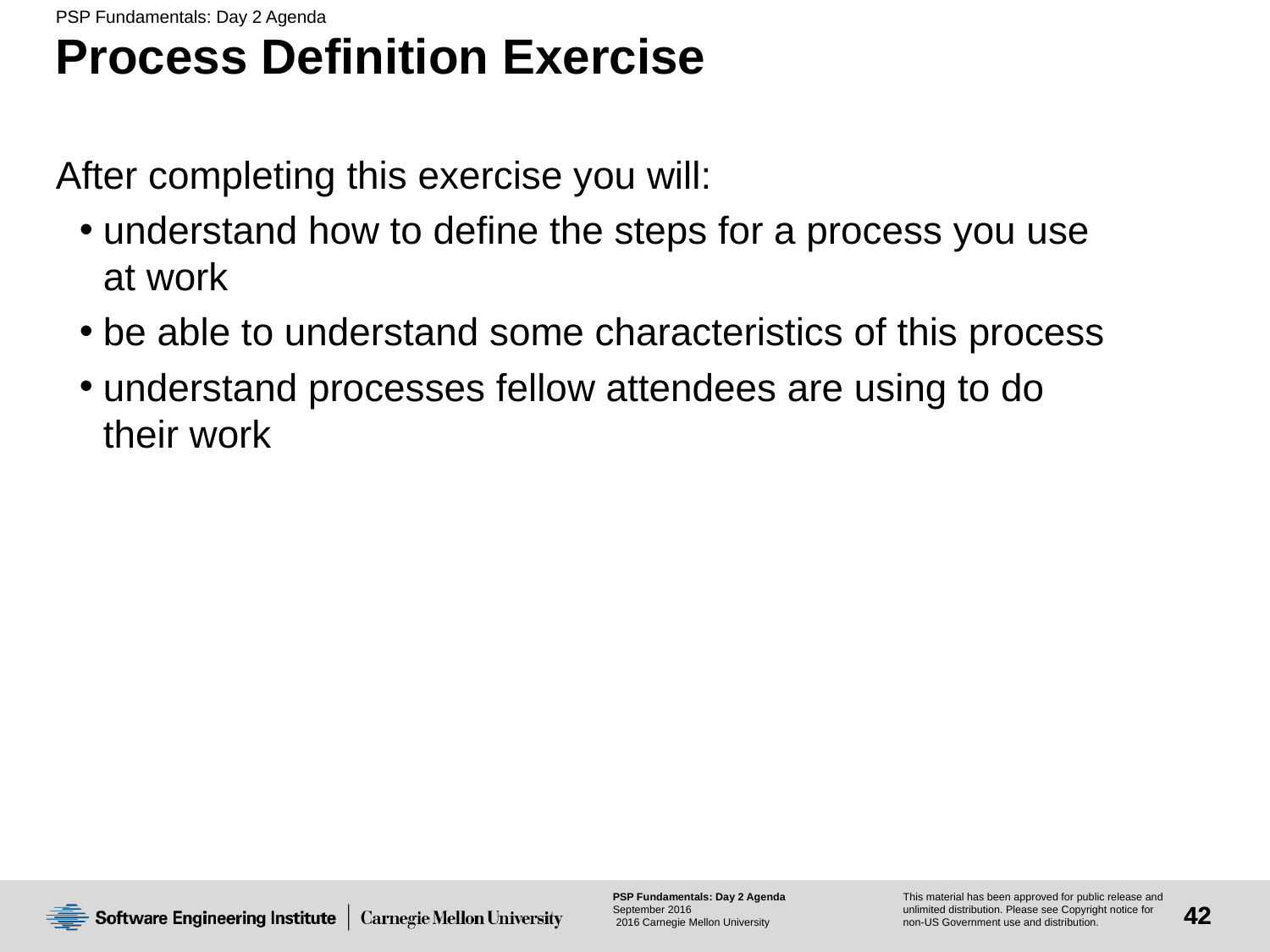

# Process Definition Exercise
After completing this exercise you will:
understand how to define the steps for a process you use
at work
be able to understand some characteristics of this process
understand processes fellow attendees are using to do
their work